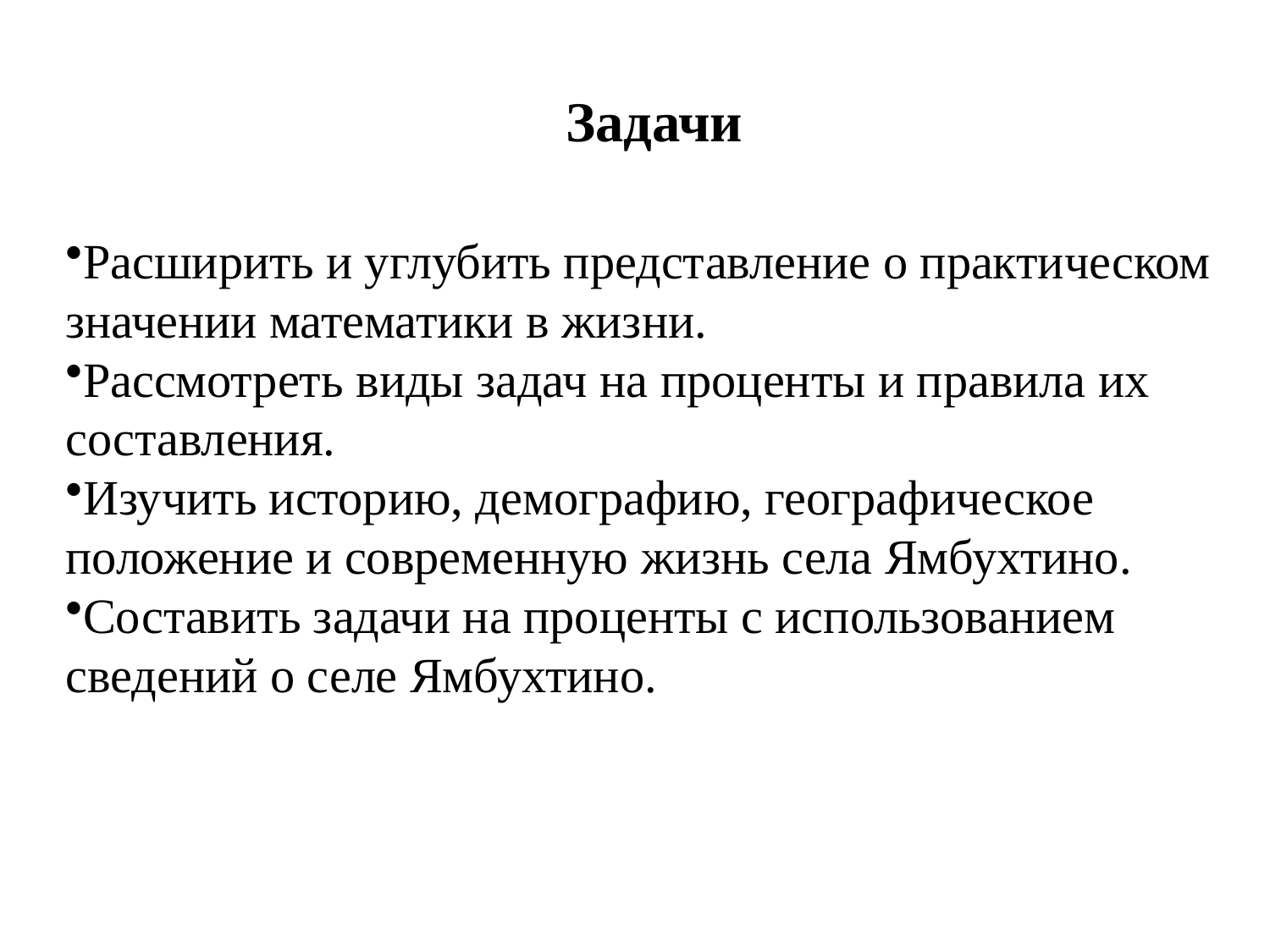

Задачи

Расширить и углубить представление о практическом значении математики в жизни.
Рассмотреть виды задач на проценты и правила их составления.
Изучить историю, демографию, географическое положение и современную жизнь села Ямбухтино.
Составить задачи на проценты с использованием сведений о селе Ямбухтино.